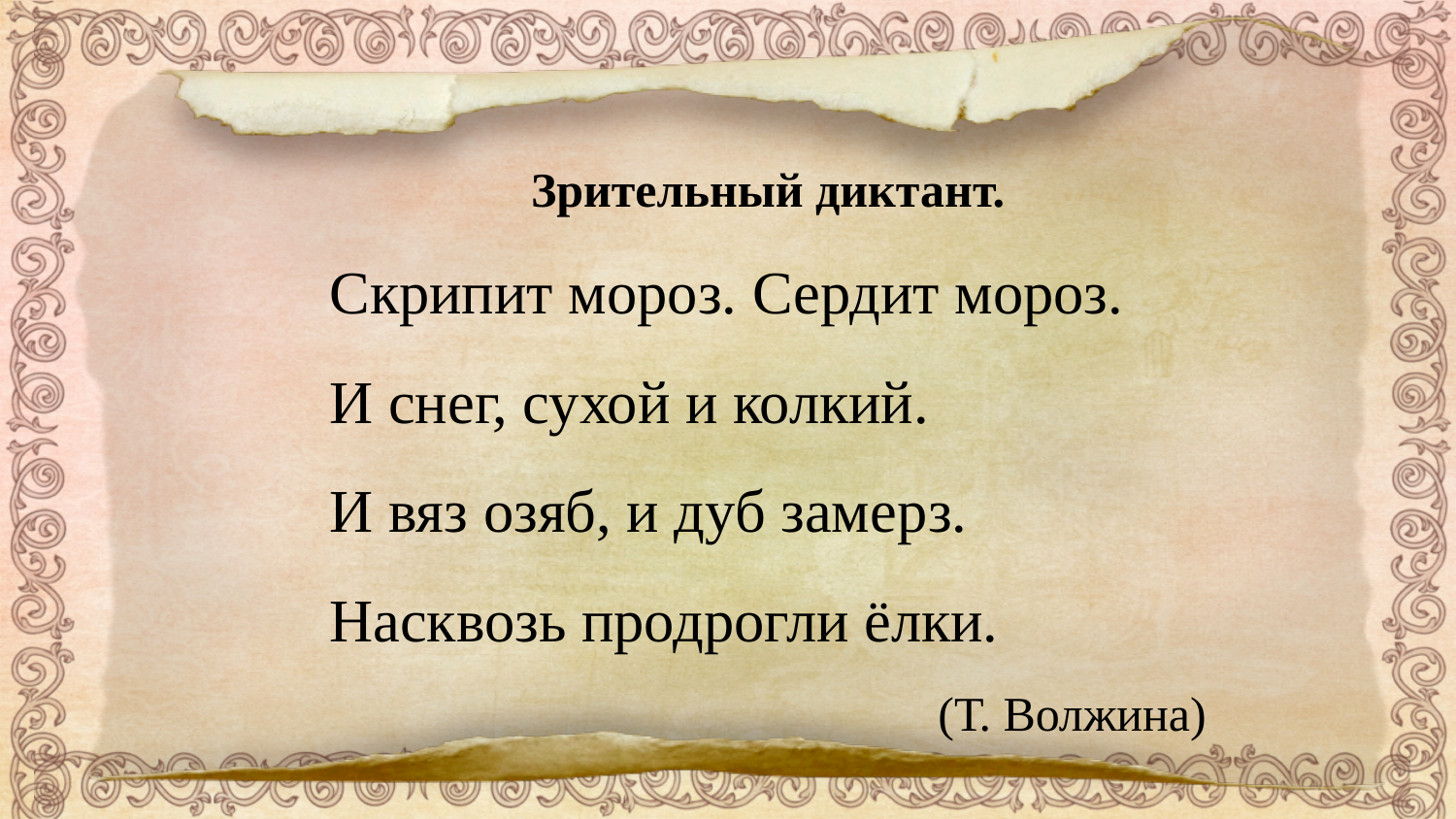

Зрительный диктант.
Скрипит мороз. Сердит мороз.
И снег, сухой и колкий.
И вяз озяб, и дуб замерз.
Насквозь продрогли ёлки.
(Т. Волжина)